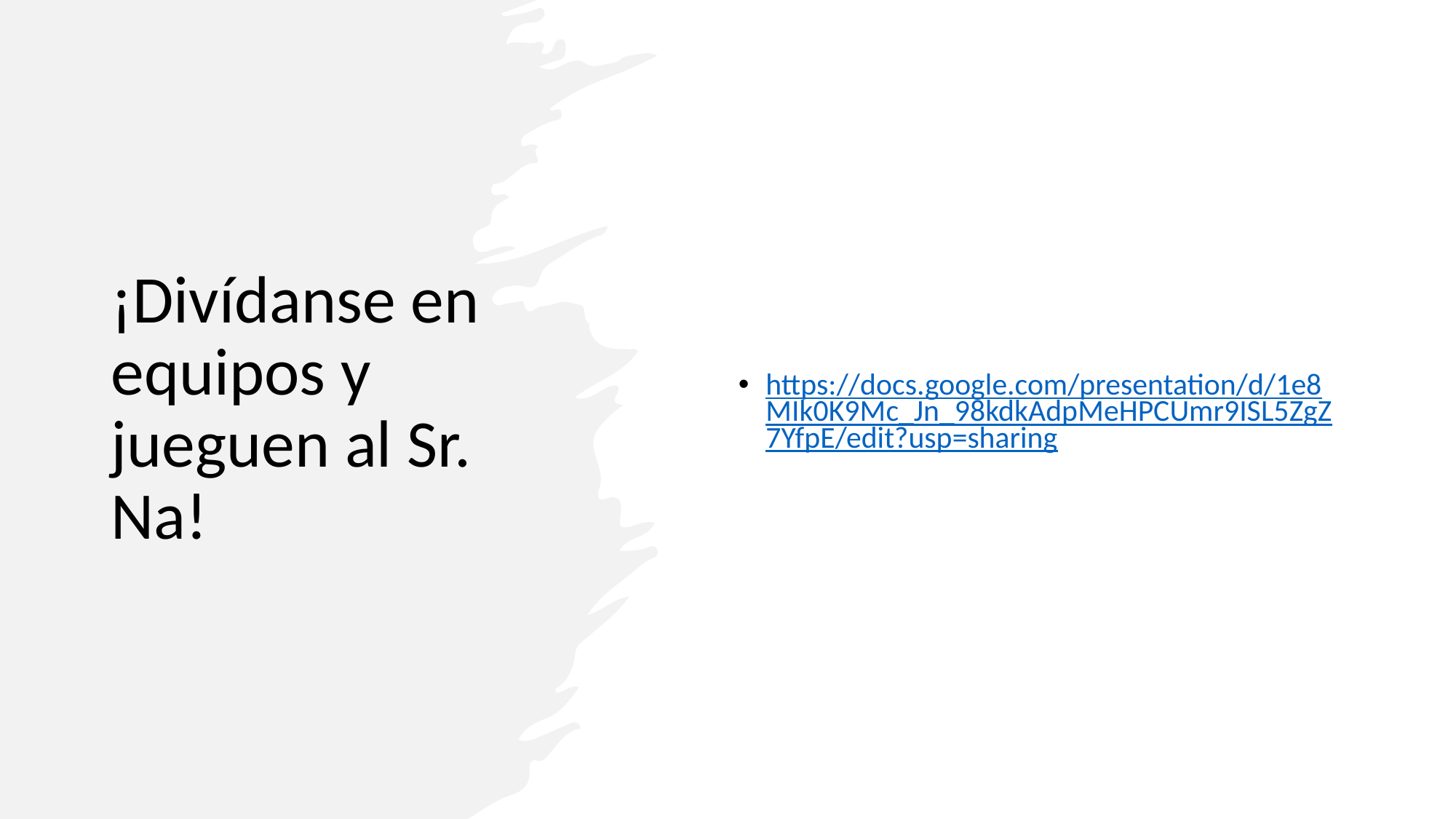

# ¡Divídanse en equipos y jueguen al Sr. Na!
https://docs.google.com/presentation/d/1e8MIk0K9Mc_Jn_98kdkAdpMeHPCUmr9ISL5ZgZ7YfpE/edit?usp=sharing